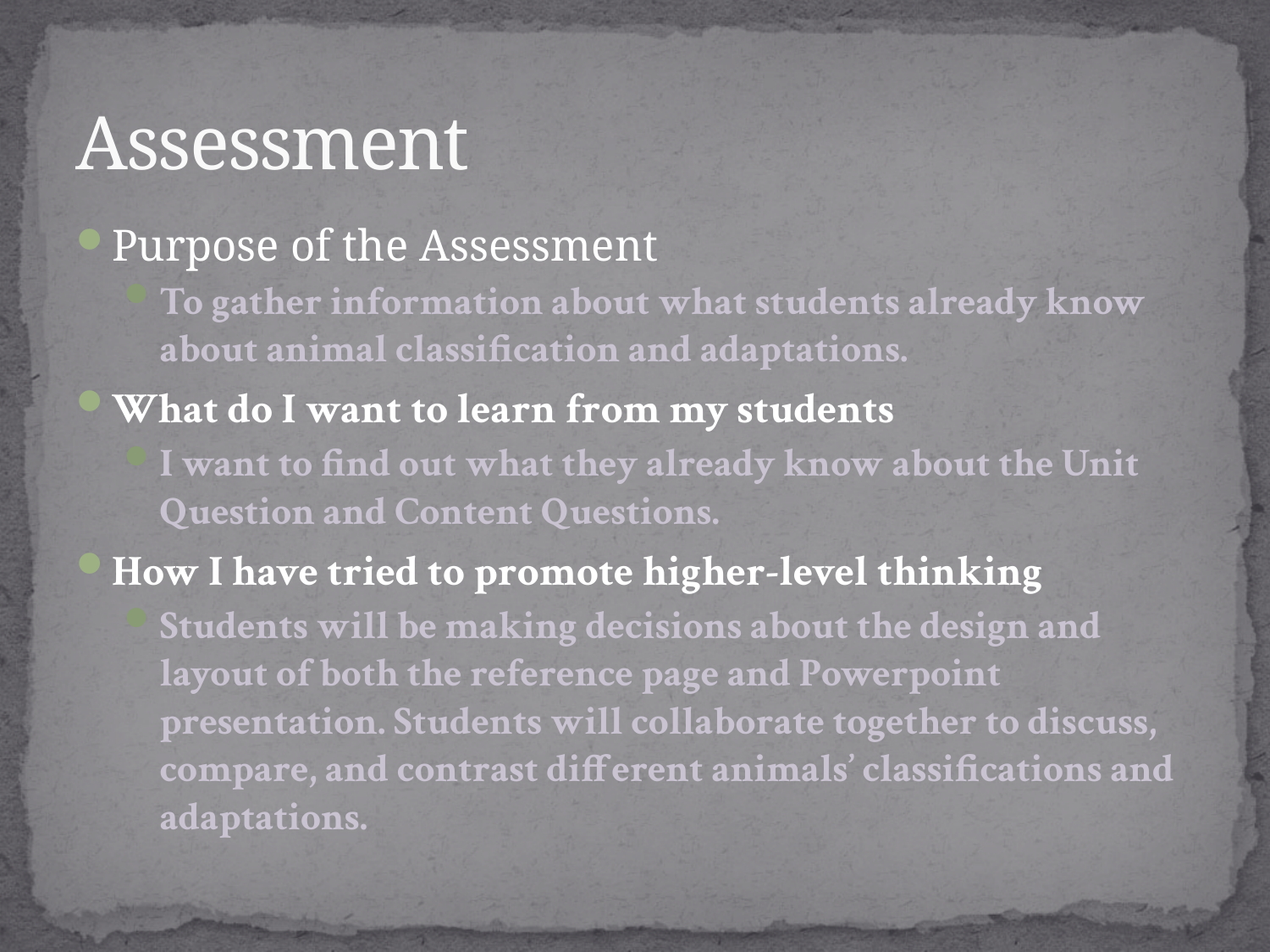

# Assessment
Purpose of the Assessment
To gather information about what students already know about animal classification and adaptations.
What do I want to learn from my students
I want to find out what they already know about the Unit Question and Content Questions.
How I have tried to promote higher-level thinking
Students will be making decisions about the design and layout of both the reference page and Powerpoint presentation. Students will collaborate together to discuss, compare, and contrast different animals’ classifications and adaptations.